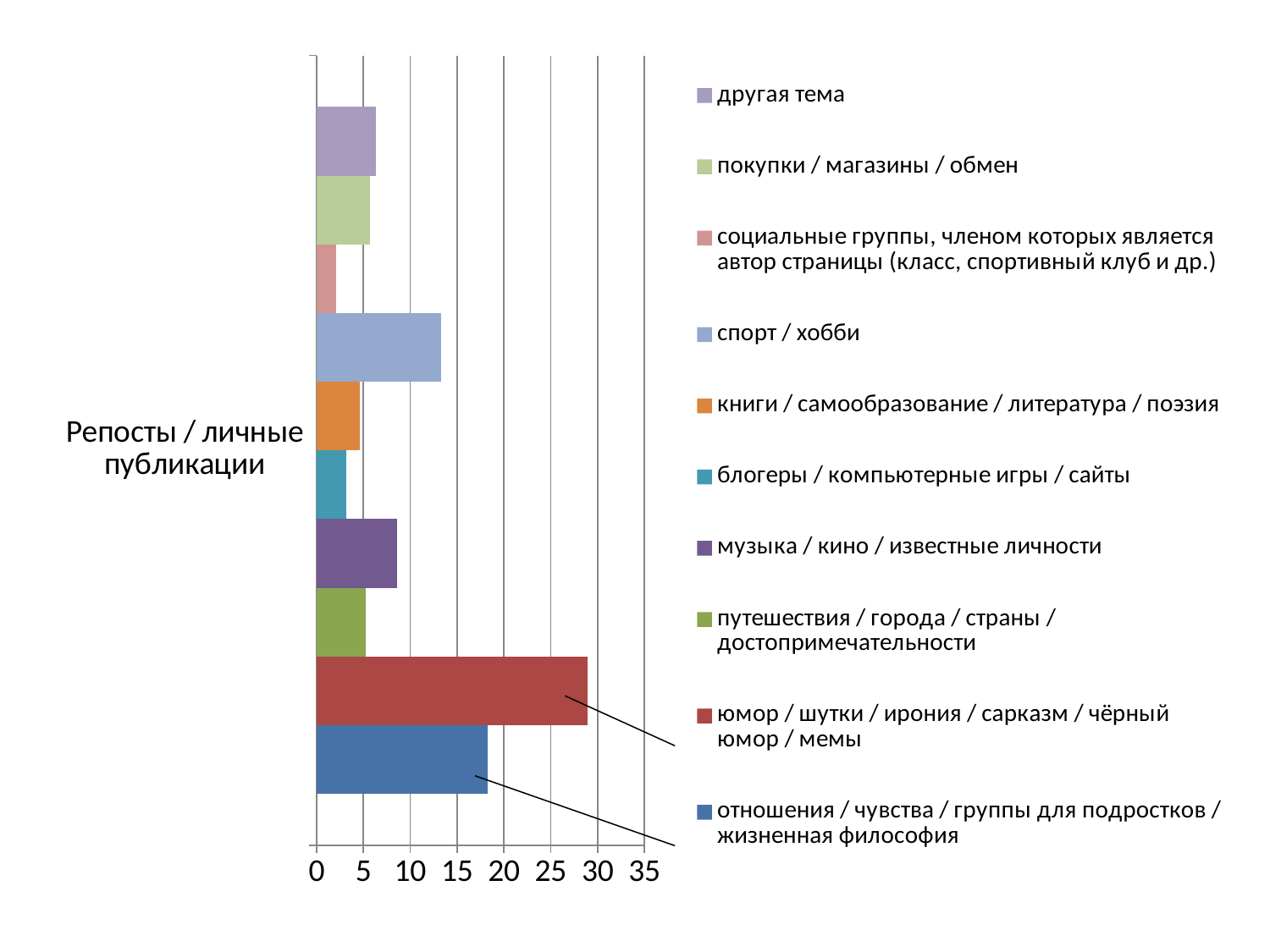

### Chart

| Category | отношения / чувства / группы для подростков / жизненная философия | юмор / шутки / ирония / сарказм / чёрный юмор / мемы | путешествия / города / страны / достопримечательности | музыка / кино / известные личности | блогеры / компьютерные игры / сайты | книги / самообразование / литература / поэзия | спорт / хобби | социальные группы, членом которых является автор страницы (класс, спортивный клуб и др.) | покупки / магазины / обмен | другая тема |
|---|---|---|---|---|---|---|---|---|---|---|
| Репосты / личные публикации | 18.3 | 28.9 | 5.3 | 8.6 | 3.2 | 4.6 | 13.3 | 2.1 | 5.7 | 6.3 |